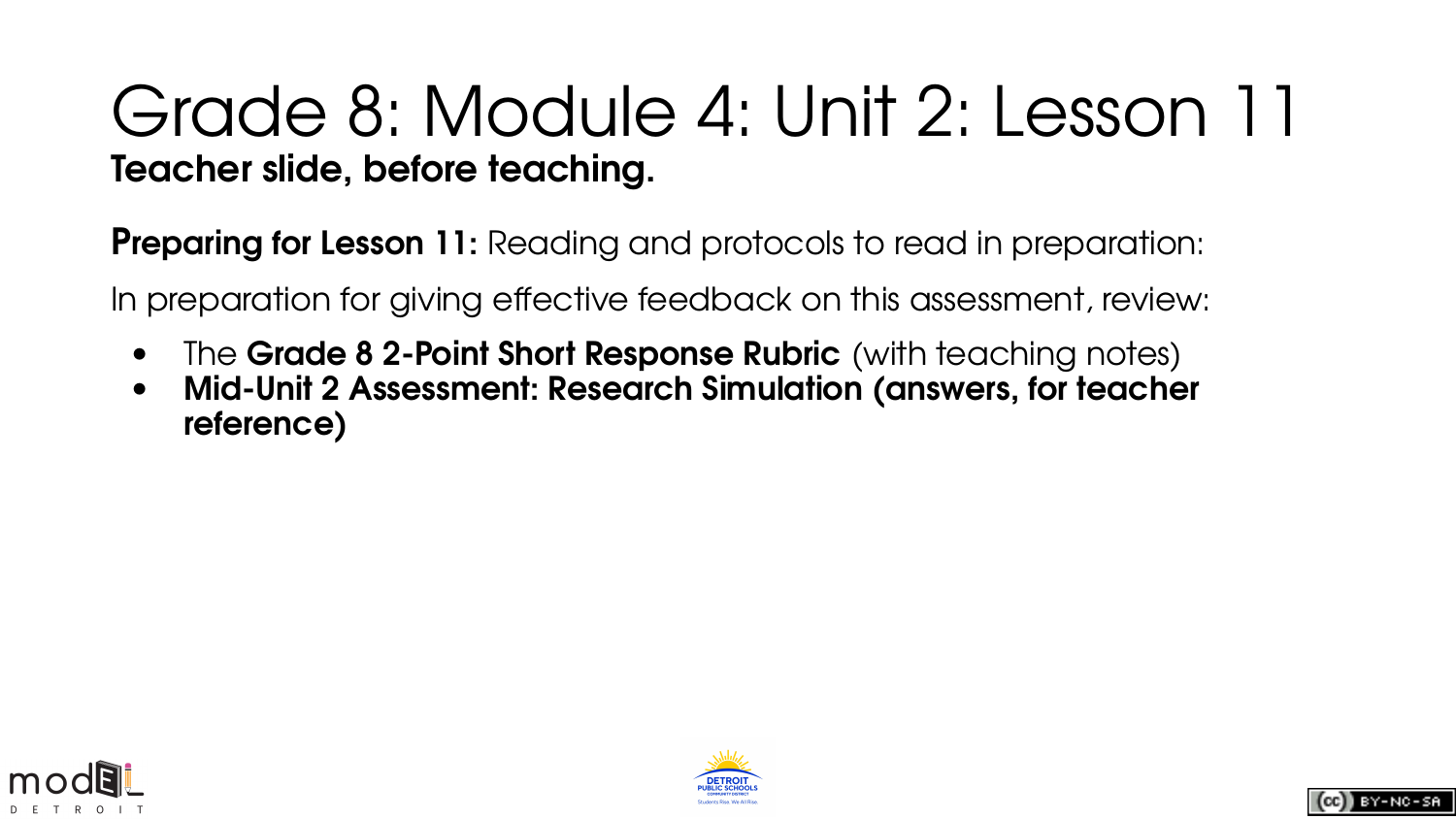

# Grade 8: Module 4: Unit 2: Lesson 11
Teacher slide, before teaching.

Preparing for Lesson 11: Reading and protocols to read in preparation:
In preparation for giving effective feedback on this assessment, review:
The Grade 8 2-Point Short Response Rubric (with teaching notes)
Mid-Unit 2 Assessment: Research Simulation (answers, for teacher reference)